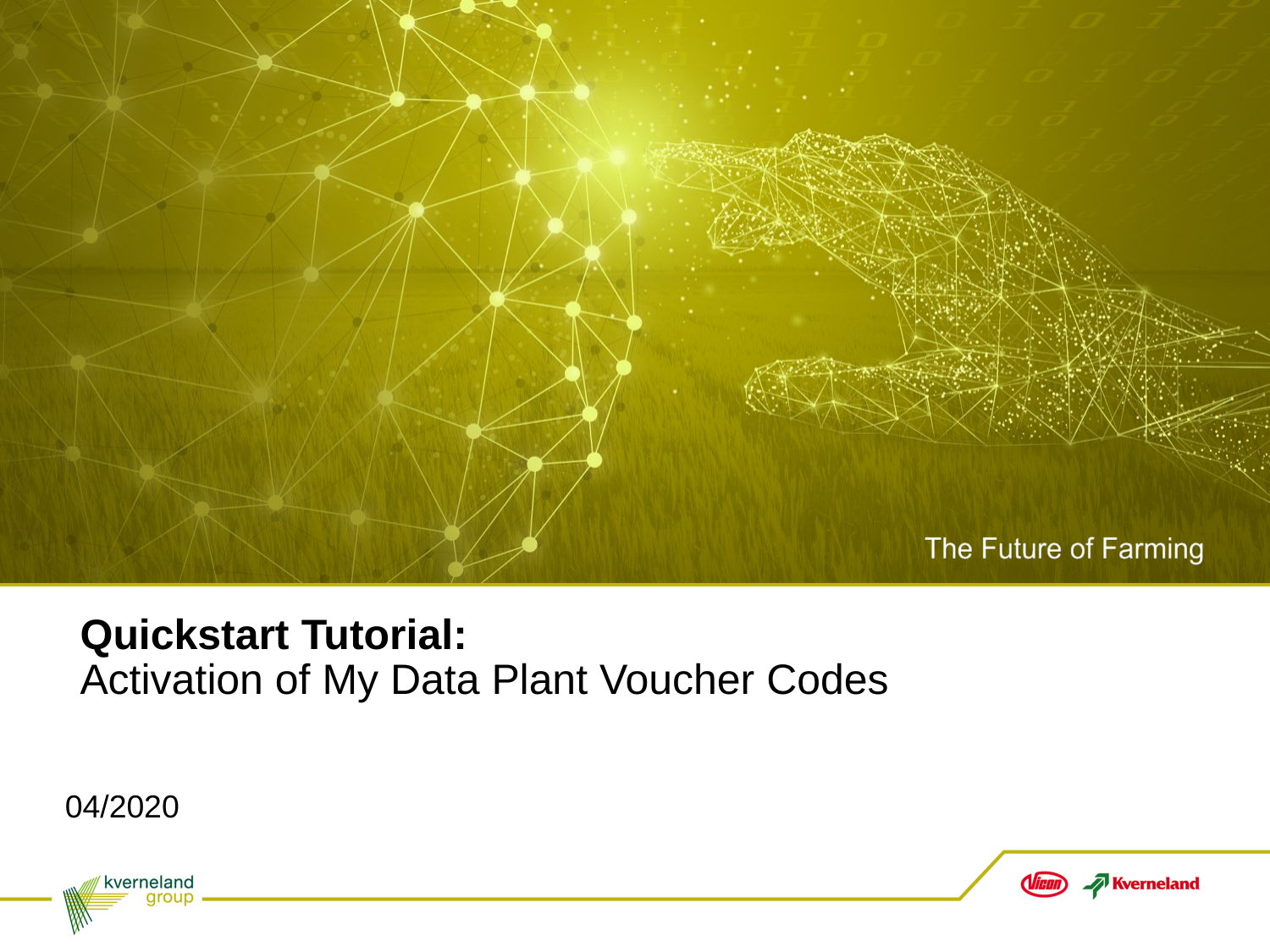

# Quickstart Tutorial:
Activation of My Data Plant Voucher Codes

04/2020